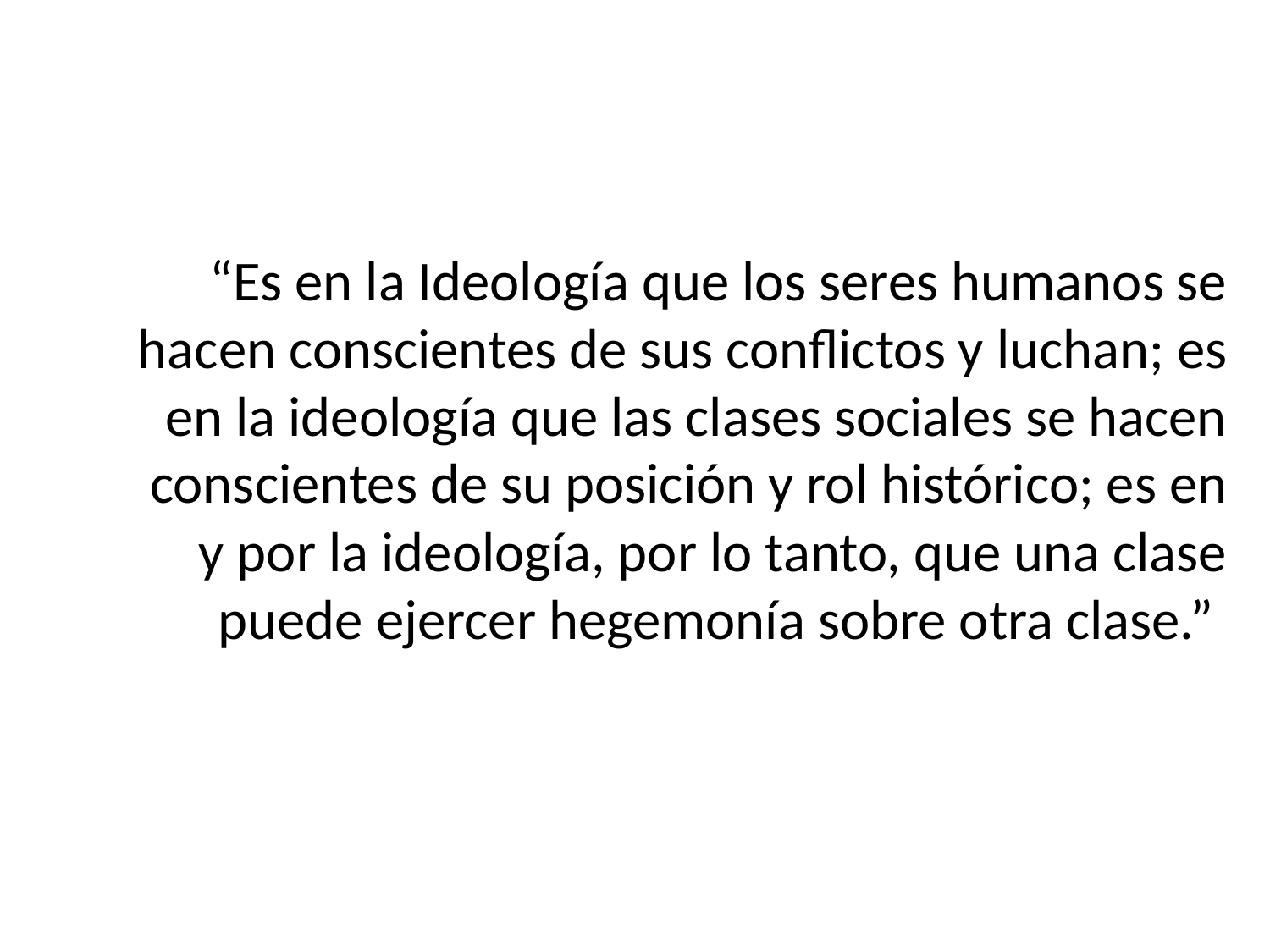

“Es en la Ideología que los seres humanos se hacen conscientes de sus conflictos y luchan; es en la ideología que las clases sociales se hacen conscientes de su posición y rol histórico; es en y por la ideología, por lo tanto, que una clase puede ejercer hegemonía sobre otra clase.”